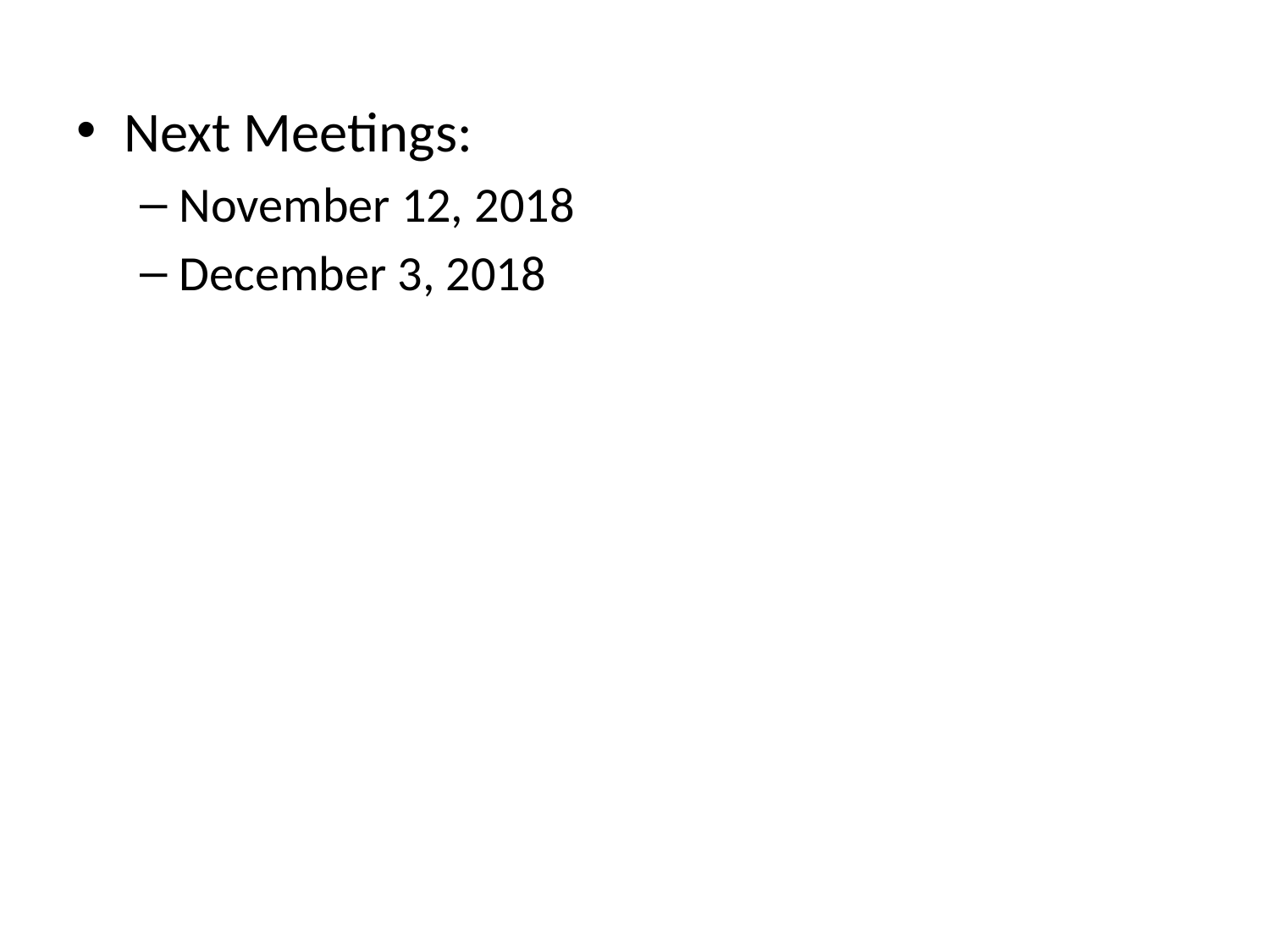

Next Meetings:
November 12, 2018
December 3, 2018